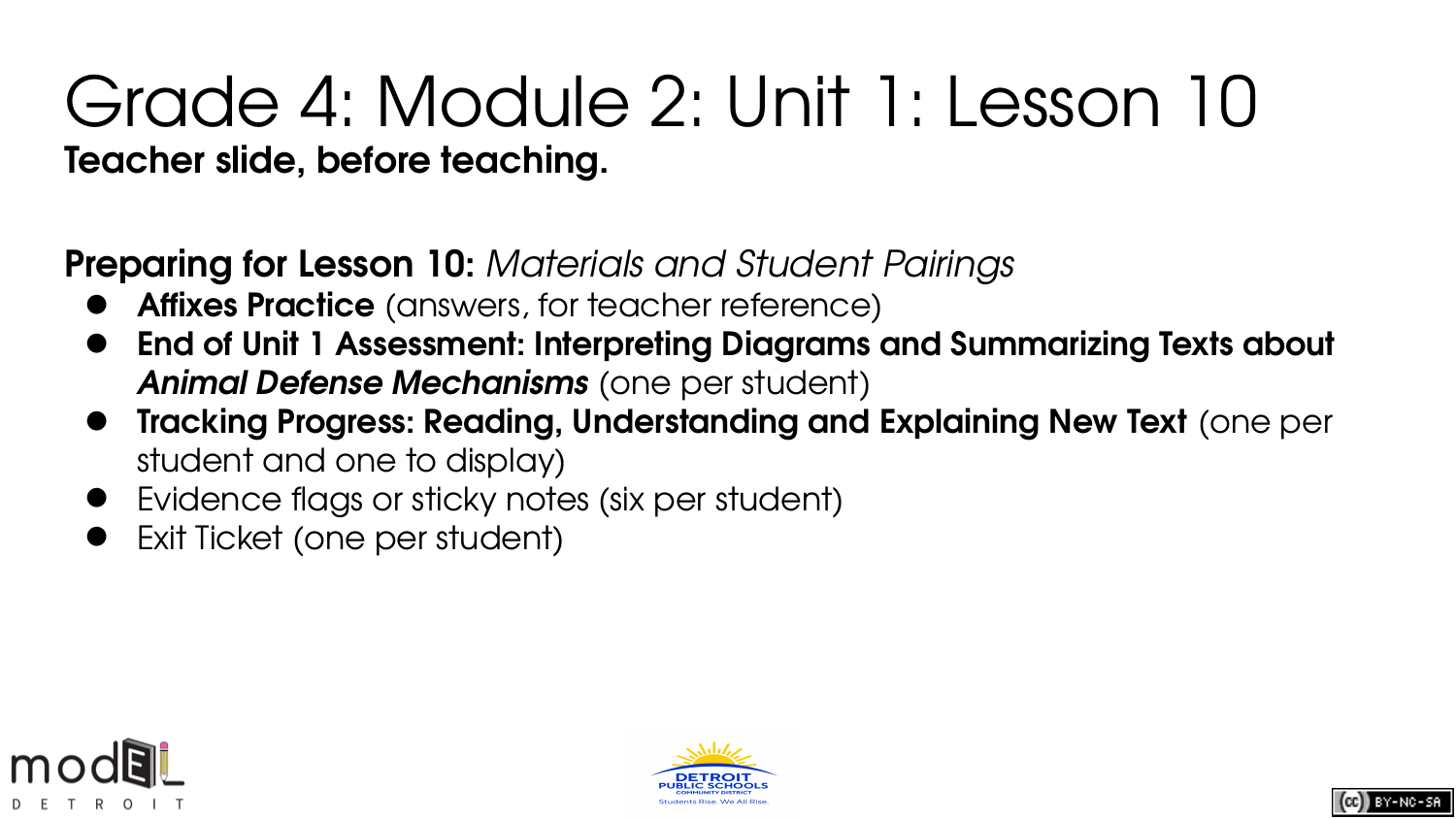

# Grade 4: Module 2: Unit 1: Lesson 10
Teacher slide, before teaching.
Preparing for Lesson 10: Materials and Student Pairings
Affixes Practice (answers, for teacher reference)
End of Unit 1 Assessment: Interpreting Diagrams and Summarizing Texts about Animal Defense Mechanisms (one per student)
Tracking Progress: Reading, Understanding and Explaining New Text (one per student and one to display)
Evidence flags or sticky notes (six per student)
Exit Ticket (one per student)